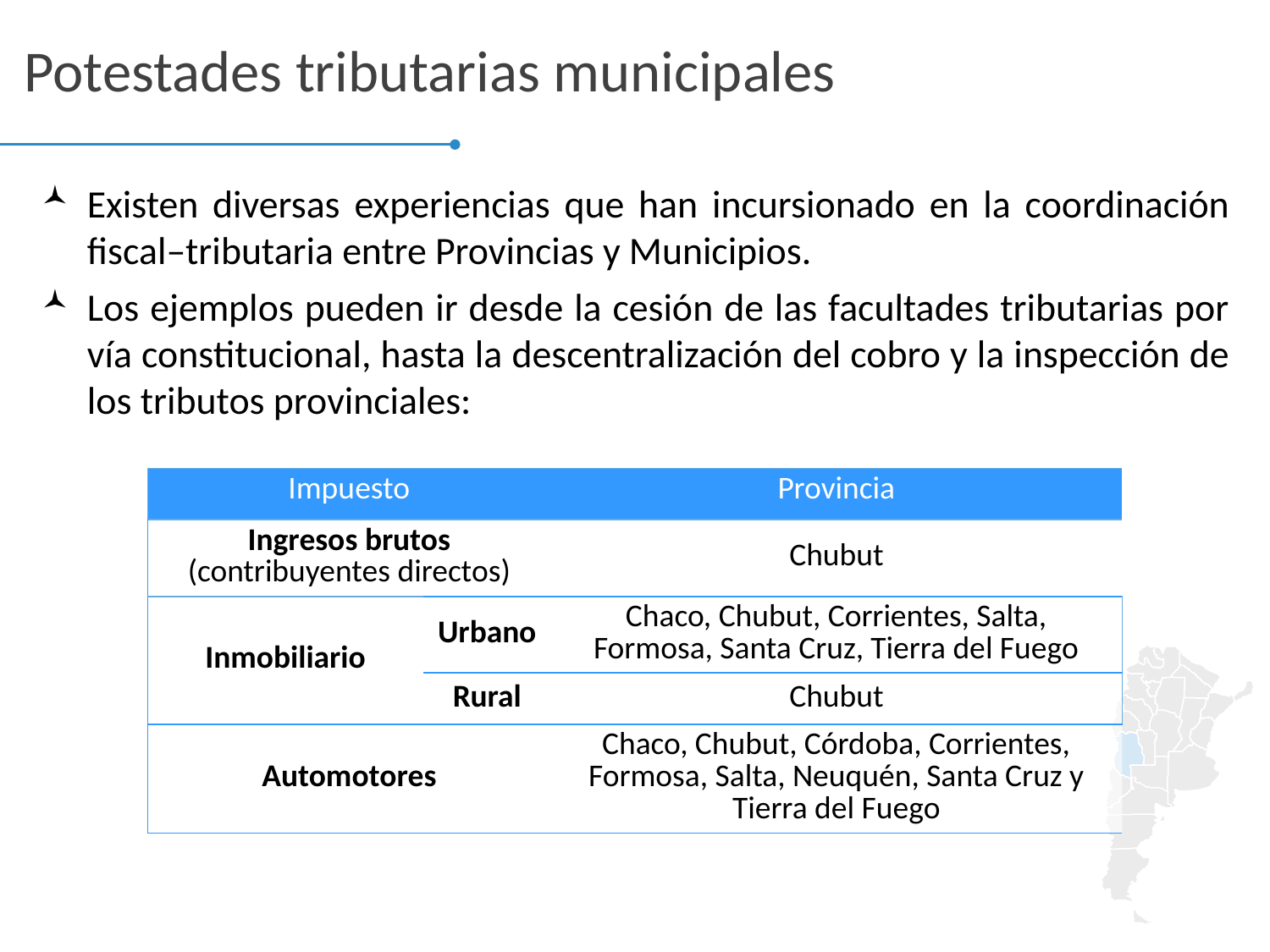

Potestades tributarias municipales
Existen diversas experiencias que han incursionado en la coordinación fiscal–tributaria entre Provincias y Municipios.
Los ejemplos pueden ir desde la cesión de las facultades tributarias por vía constitucional, hasta la descentralización del cobro y la inspección de los tributos provinciales:
| Impuesto |  | Provincia |
| --- | --- | --- |
| Ingresos brutos (contribuyentes directos) |  | Chubut |
| Inmobiliario | Urbano | Chaco, Chubut, Corrientes, Salta, Formosa, Santa Cruz, Tierra del Fuego |
|  | Rural | Chubut |
| Automotores |  | Chaco, Chubut, Córdoba, Corrientes, Formosa, Salta, Neuquén, Santa Cruz y Tierra del Fuego |